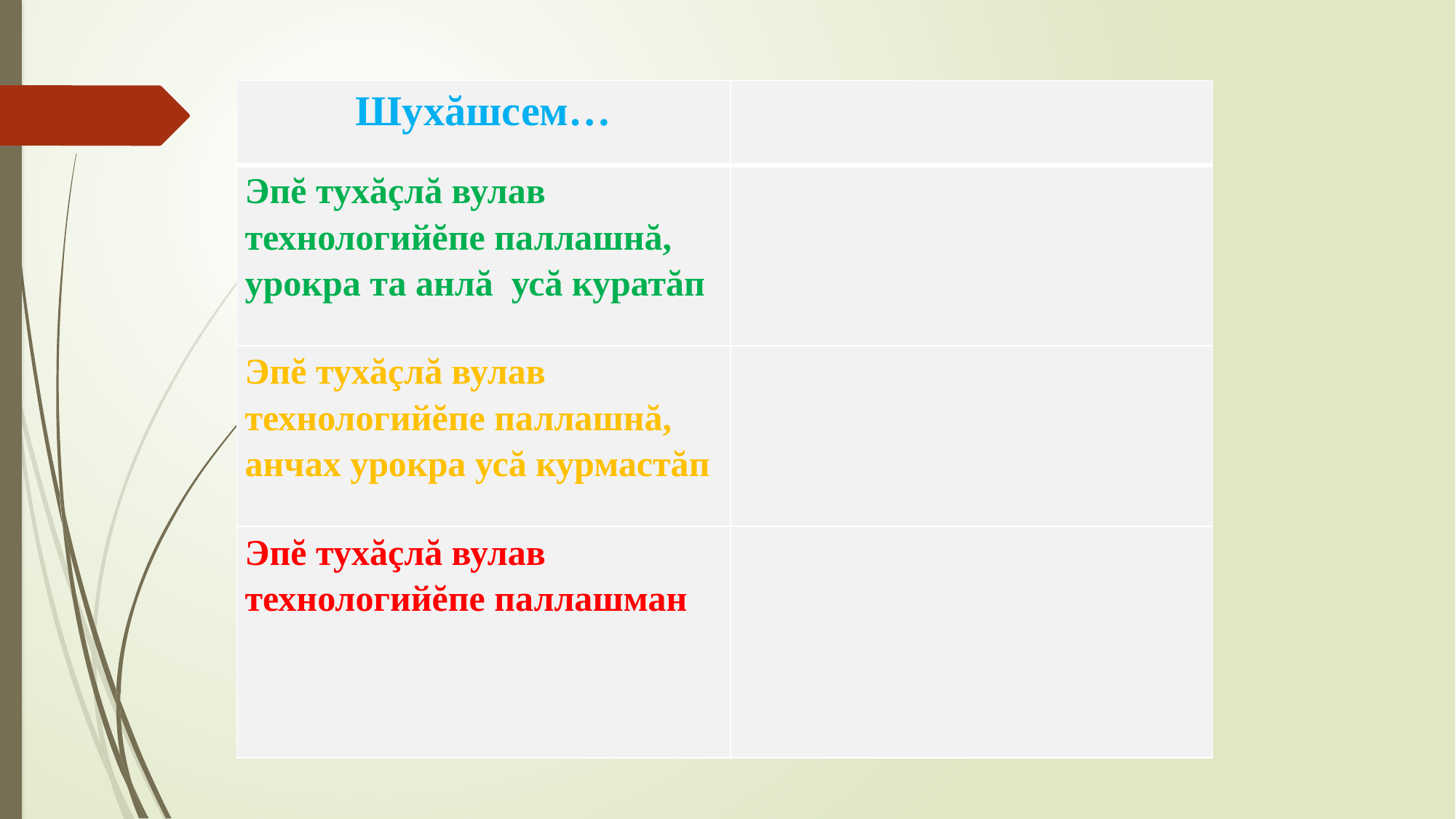

| Шухăшсем… |  |
| --- | --- |
| Эпĕ тухăçлă вулав технологийĕпе паллашнă, урокра та анлă усă куратăп |  |
| Эпĕ тухăçлă вулав технологийĕпе паллашнă, анчах урокра усă курмастăп |  |
| Эпĕ тухăçлă вулав технологийĕпе паллашман |  |